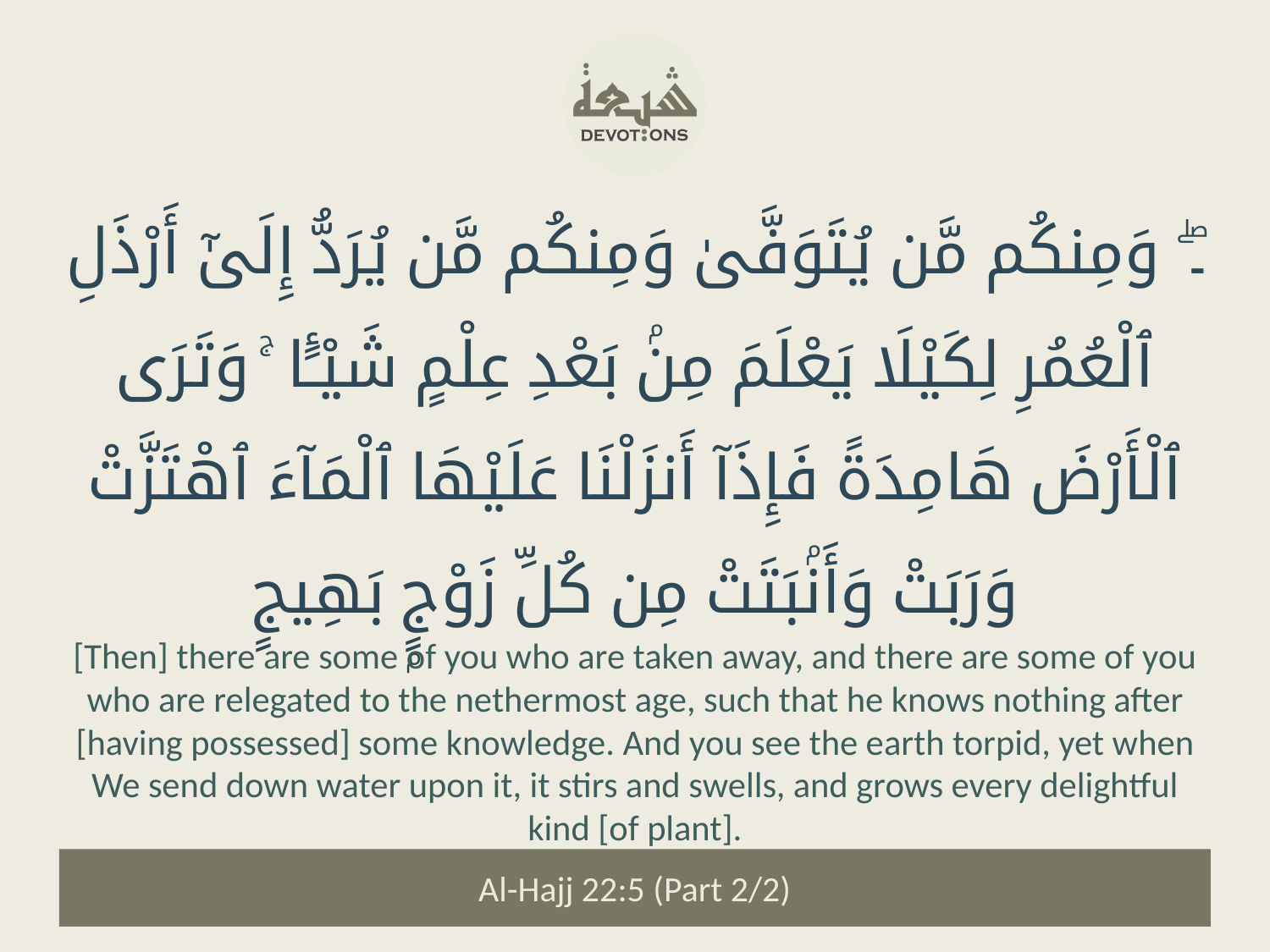

۔ۖ  وَمِنكُم مَّن يُتَوَفَّىٰ وَمِنكُم مَّن يُرَدُّ إِلَىٰٓ أَرْذَلِ ٱلْعُمُرِ لِكَيْلَا يَعْلَمَ مِنۢ بَعْدِ عِلْمٍ شَيْـًٔا ۚ وَتَرَى ٱلْأَرْضَ هَامِدَةً فَإِذَآ أَنزَلْنَا عَلَيْهَا ٱلْمَآءَ ٱهْتَزَّتْ وَرَبَتْ وَأَنۢبَتَتْ مِن كُلِّ زَوْجٍۭ بَهِيجٍ
[Then] there are some of you who are taken away, and there are some of you who are relegated to the nethermost age, such that he knows nothing after [having possessed] some knowledge. And you see the earth torpid, yet when We send down water upon it, it stirs and swells, and grows every delightful kind [of plant].
Al-Hajj 22:5 (Part 2/2)